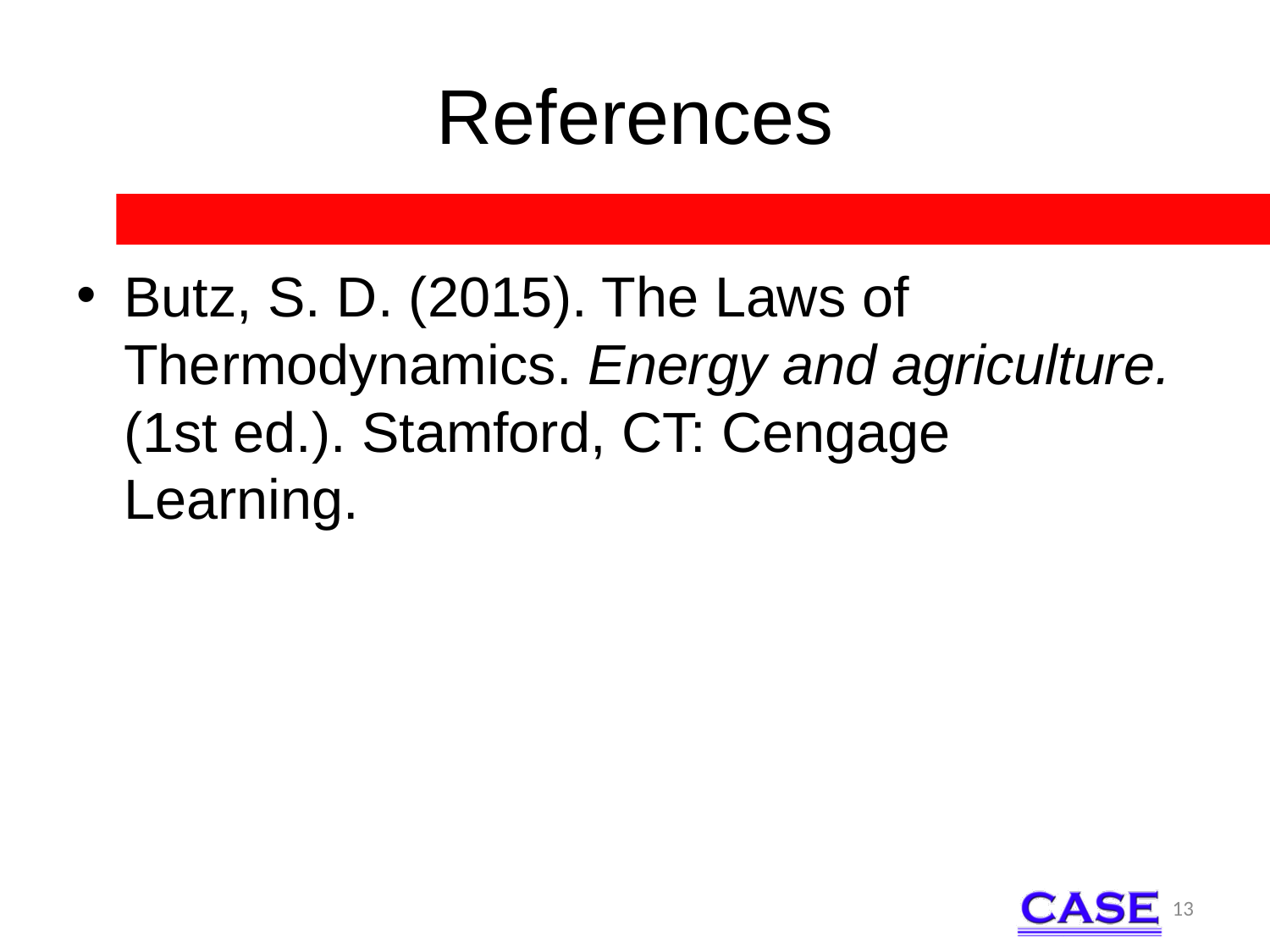

# References
Butz, S. D. (2015). The Laws of Thermodynamics. Energy and agriculture. (1st ed.). Stamford, CT: Cengage Learning.
13